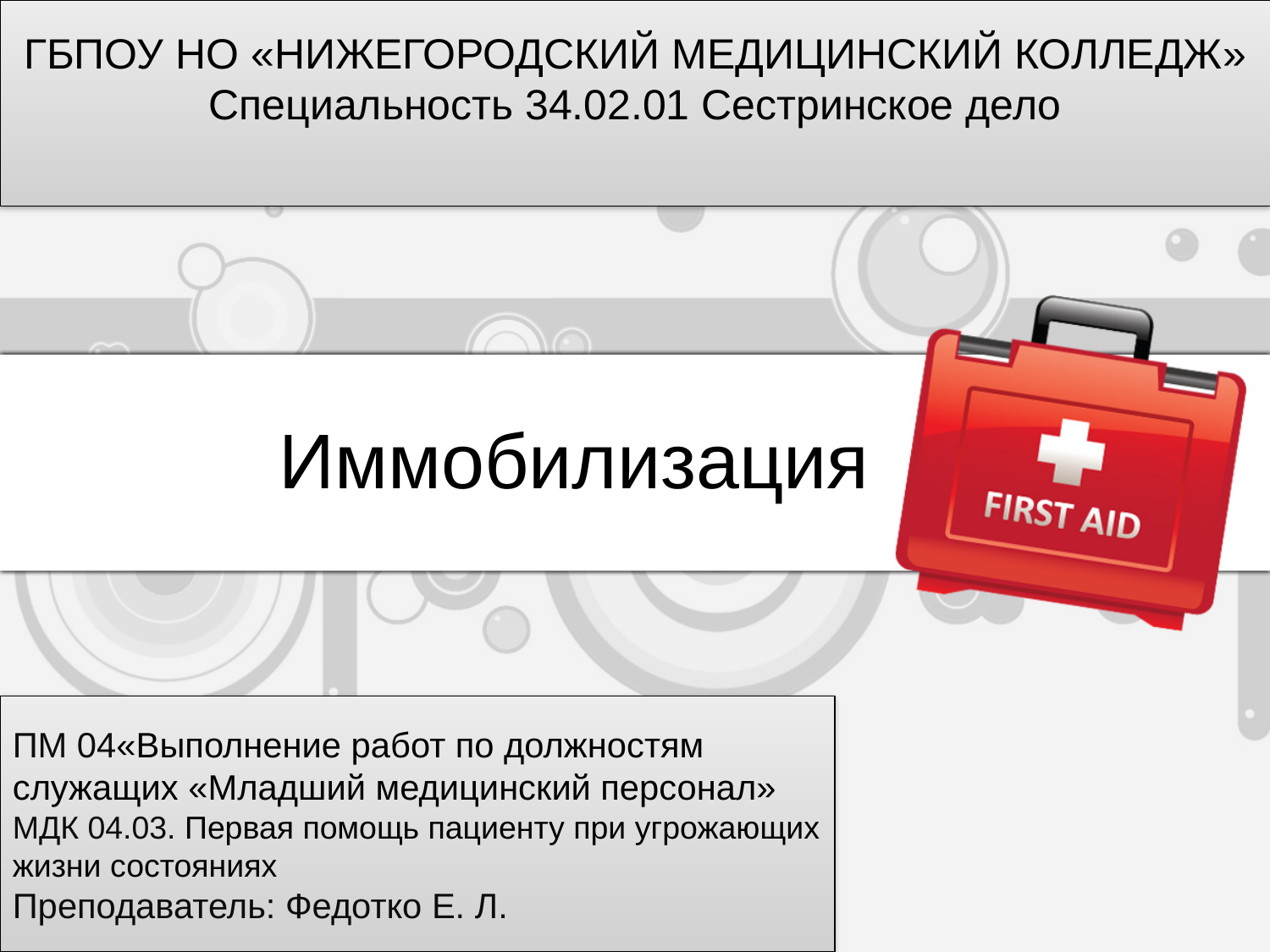

ГБПОУ НО «НИЖЕГОРОДСКИЙ МЕДИЦИНСКИЙ КОЛЛЕДЖ»
Специальность 34.02.01 Сестринское дело
# Иммобилизация
ПМ 04«Выполнение работ по должностям служащих «Младший медицинский персонал»
МДК 04.03. Первая помощь пациенту при угрожающих жизни состояниях
Преподаватель: Федотко Е. Л.